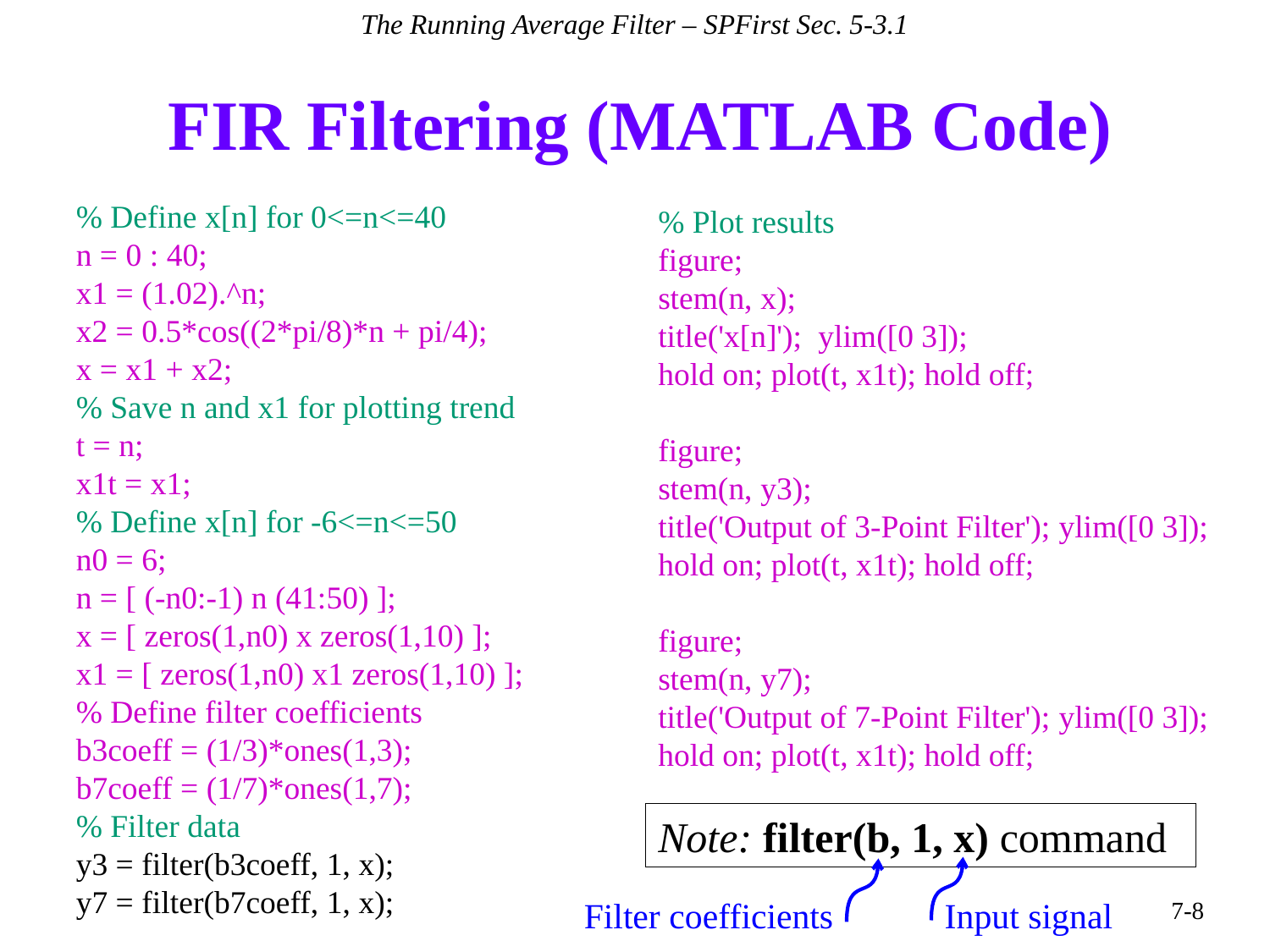

The Running Average Filter – SPFirst Sec. 5-3.1
# FIR Filtering (MATLAB Code)
% Define x[n] for 0<=n<=40
n = 0 : 40;
x1 = (1.02).^n;
x2 = 0.5*cos((2*pi/8)*n + pi/4);
x = x1 + x2;
% Save n and x1 for plotting trend
t = n;
x1t = x1;
% Define x[n] for -6<=n<=50
n0 = 6;
n = [ (-n0:-1) n (41:50) ];
x = [ zeros(1,n0) x zeros(1,10) ];
x1 = [ zeros(1,n0) x1 zeros(1,10) ];
% Define filter coefficients
b3coeff = (1/3)*ones(1,3);
b7coeff = (1/7)*ones(1,7);
% Filter data
y3 = filter(b3coeff, 1, x);
y7 = filter(b7coeff, 1, x);
% Plot results
figure;
stem(n, x);
title('x[n]');  ylim([0 3]);
hold on; plot(t, x1t); hold off;

figure;
stem(n, y3);
title('Output of 3-Point Filter'); ylim([0 3]);
hold on; plot(t, x1t); hold off;

figure;
stem(n, y7);
title('Output of 7-Point Filter'); ylim([0 3]);
hold on; plot(t, x1t); hold off;
Note: filter(b, 1, x) command
Input signal
Filter coefficients
7-8